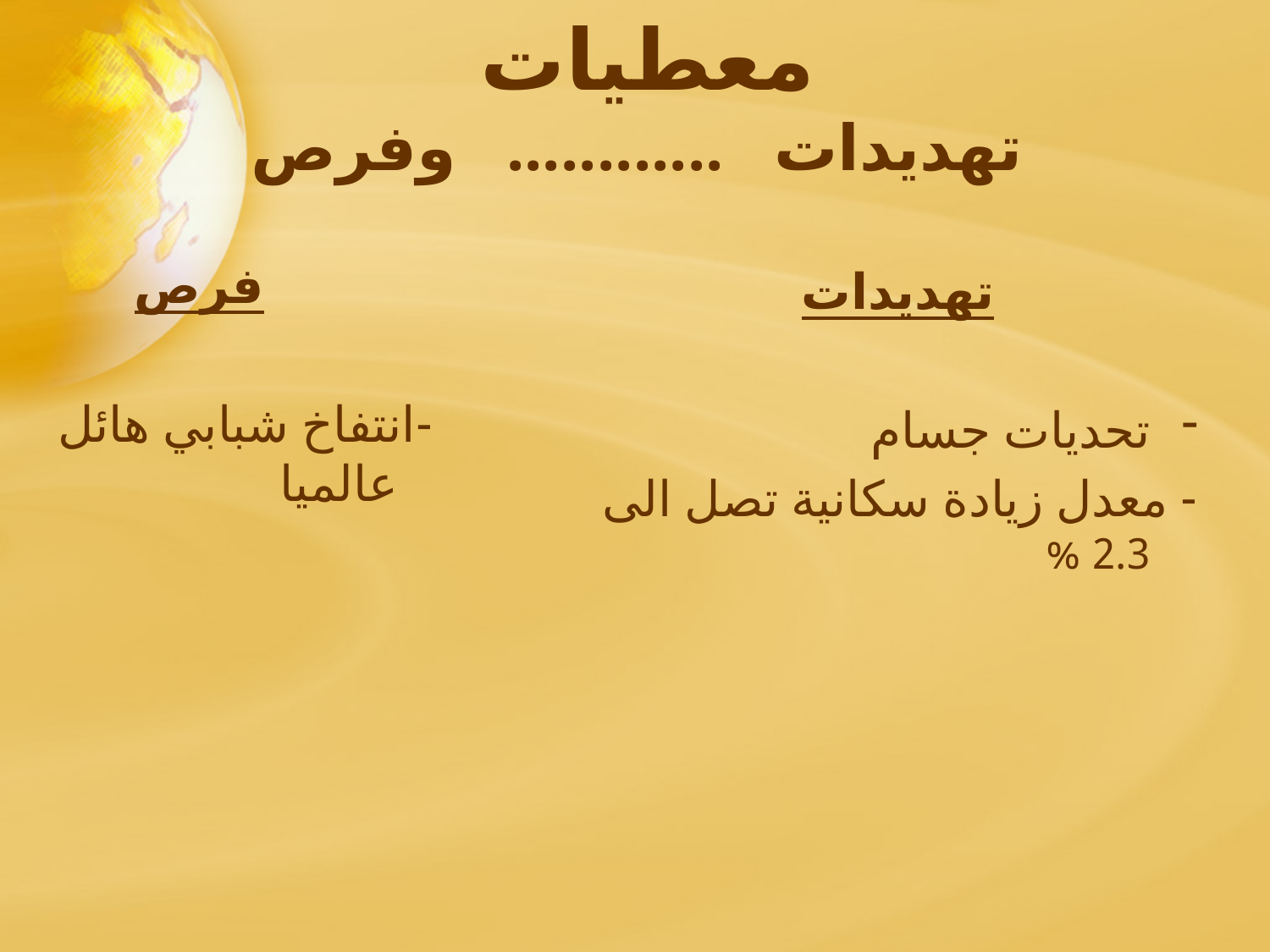

# معطيات تهديدات   ............   وفرص
فرص

 -انتفاخ شبابي هائل عالميا

تهديدات

تحديات جسام
- معدل زيادة سكانية تصل الى 2.3 %